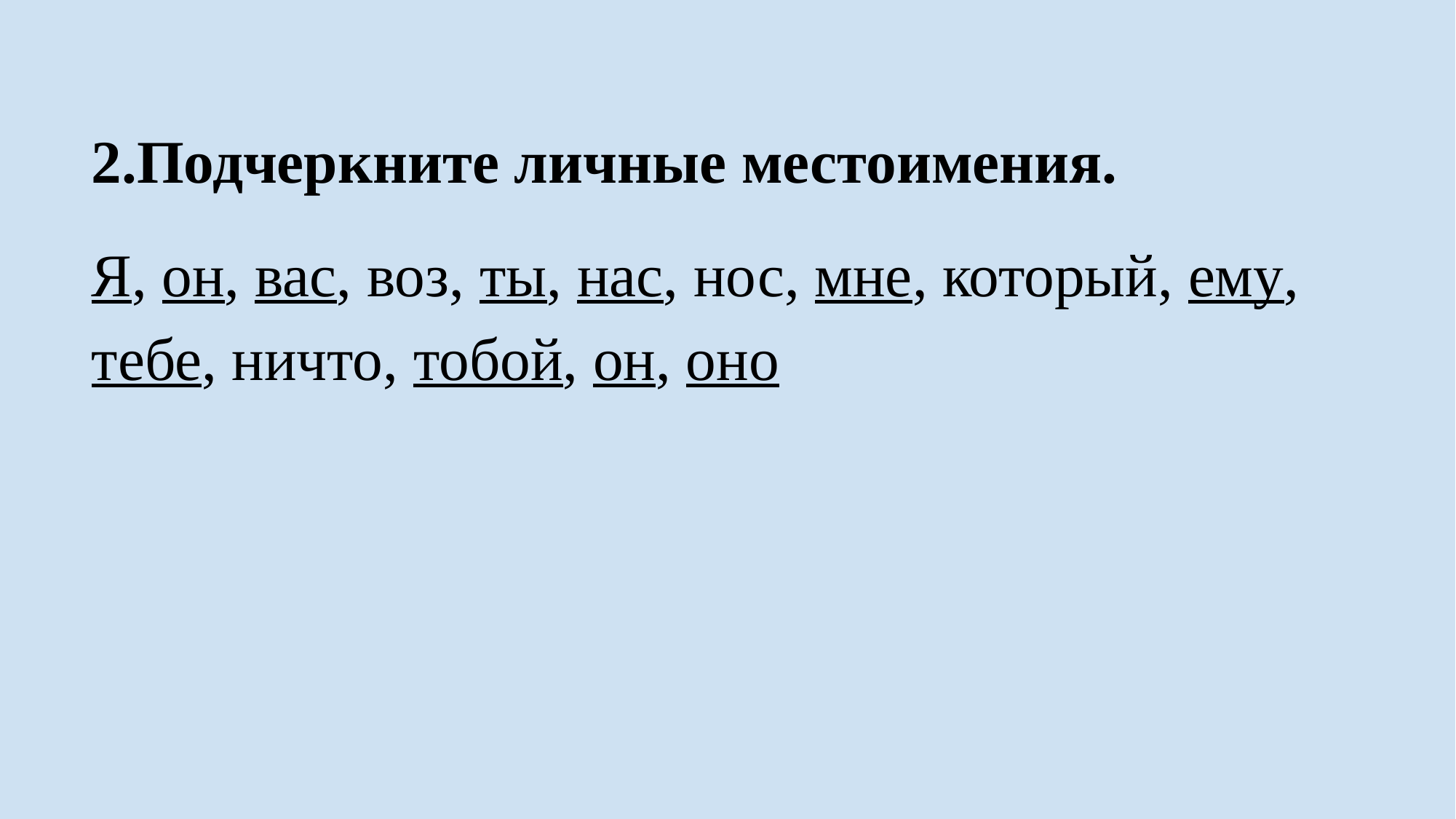

2.Подчеркните личные местоимения.
Я, он, вас, воз, ты, нас, нос, мне, который, ему, тебе, ничто, тобой, он, оно